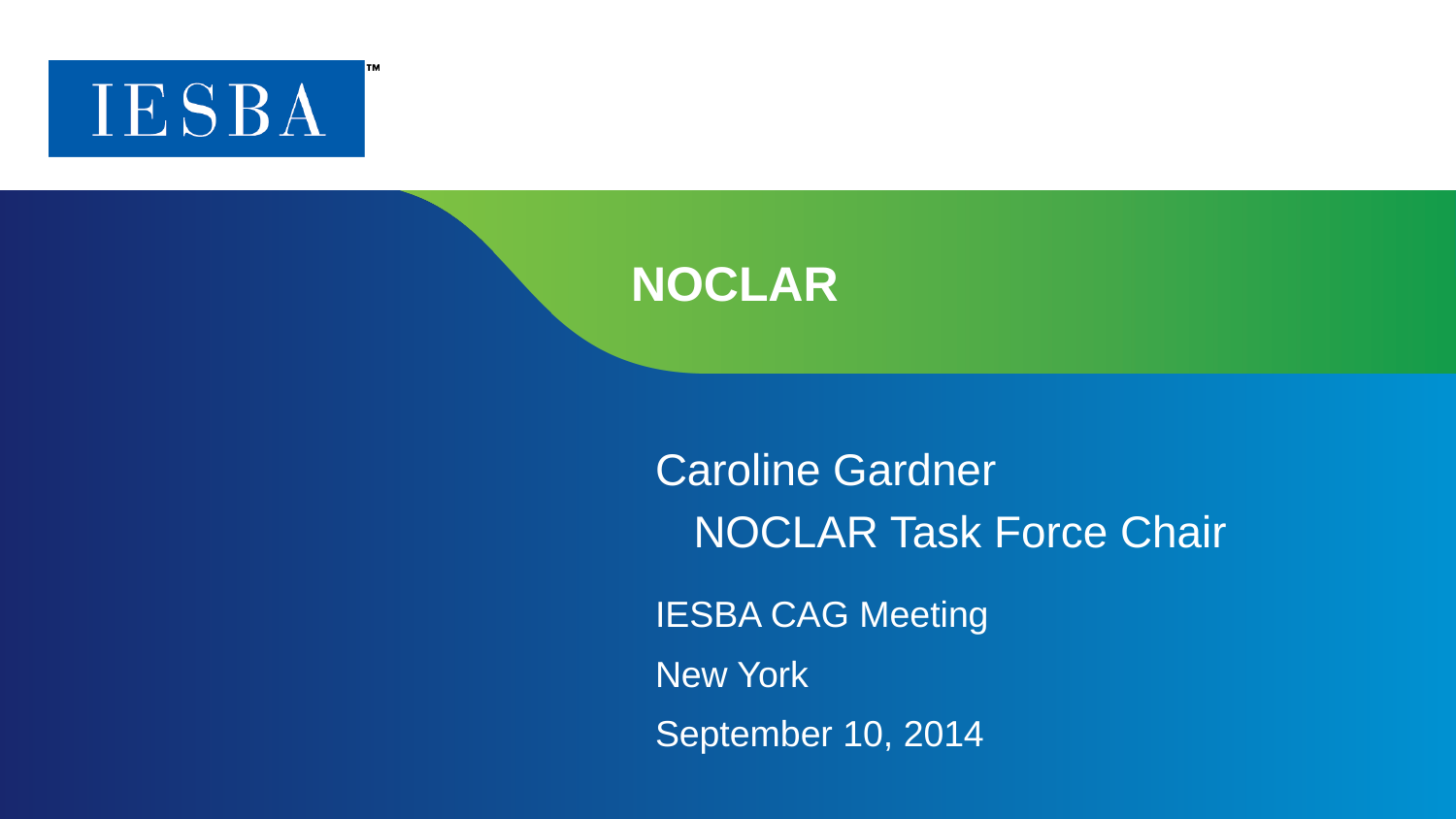

# NOCLAR
Caroline Gardner
NOCLAR Task Force Chair
IESBA CAG Meeting
New York
September 10, 2014